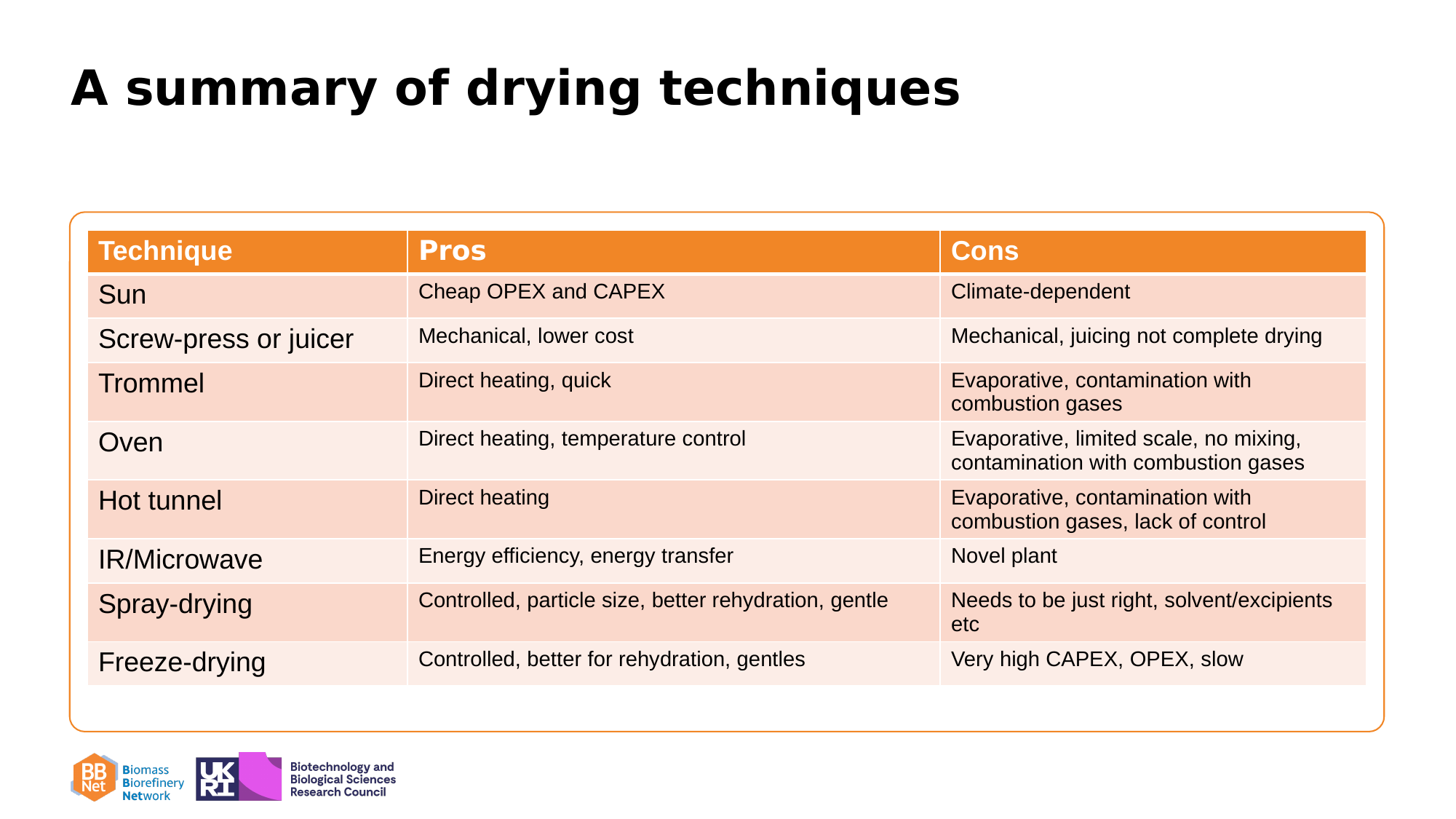

# A summary of drying techniques
| Technique | Pros | Cons |
| --- | --- | --- |
| Sun | Cheap OPEX and CAPEX | Climate-dependent |
| Screw-press or juicer | Mechanical, lower cost | Mechanical, juicing not complete drying |
| Trommel | Direct heating, quick | Evaporative, contamination with combustion gases |
| Oven | Direct heating, temperature control | Evaporative, limited scale, no mixing, contamination with combustion gases |
| Hot tunnel | Direct heating | Evaporative, contamination with combustion gases, lack of control |
| IR/Microwave | Energy efficiency, energy transfer | Novel plant |
| Spray-drying | Controlled, particle size, better rehydration, gentle | Needs to be just right, solvent/excipients etc |
| Freeze-drying | Controlled, better for rehydration, gentles | Very high CAPEX, OPEX, slow |